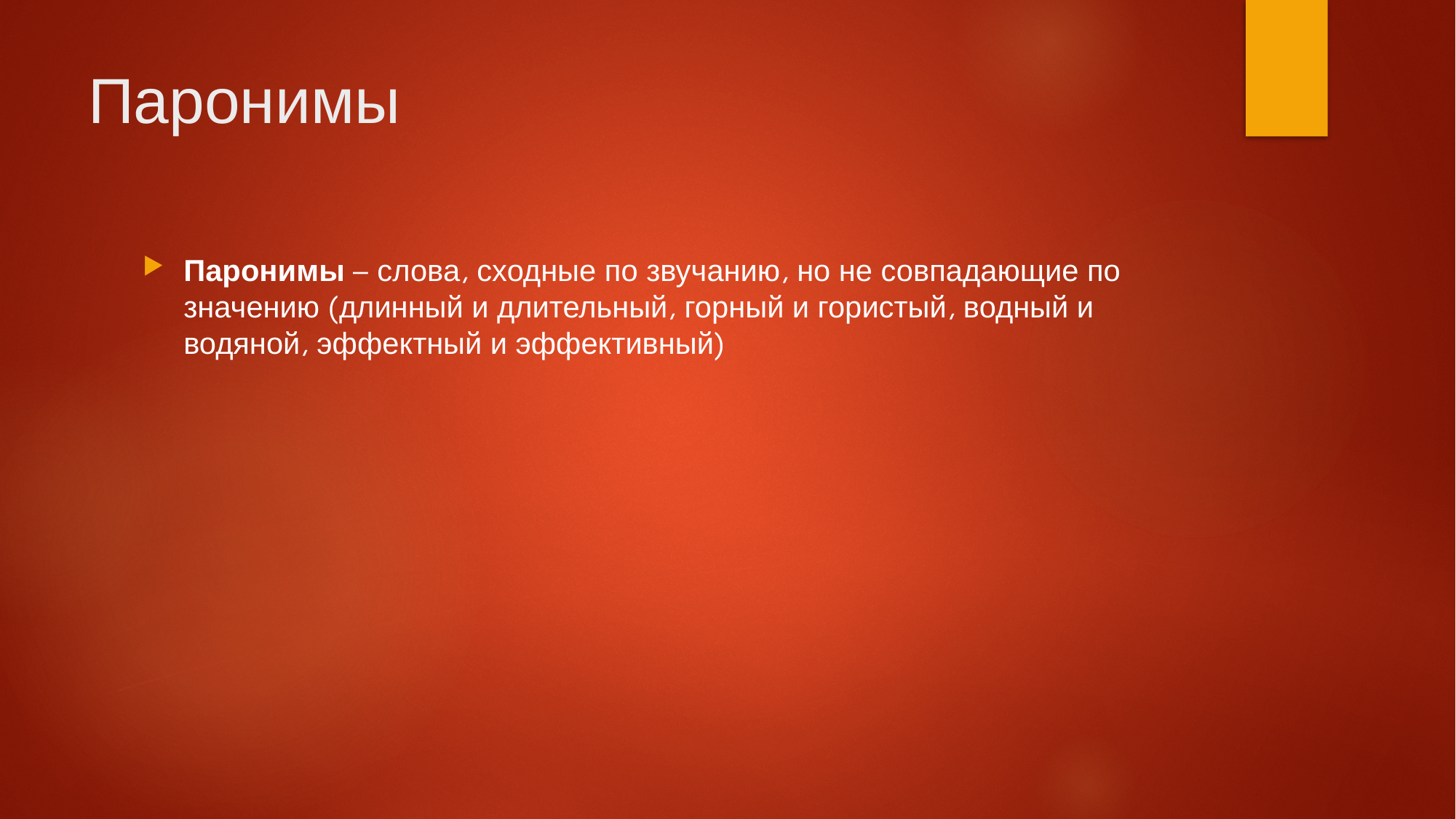

# Паронимы
Паронимы – слова, сходные по звучанию, но не совпадающие по значению (длинный и длительный, горный и гористый, водный и водяной, эффектный и эффективный)